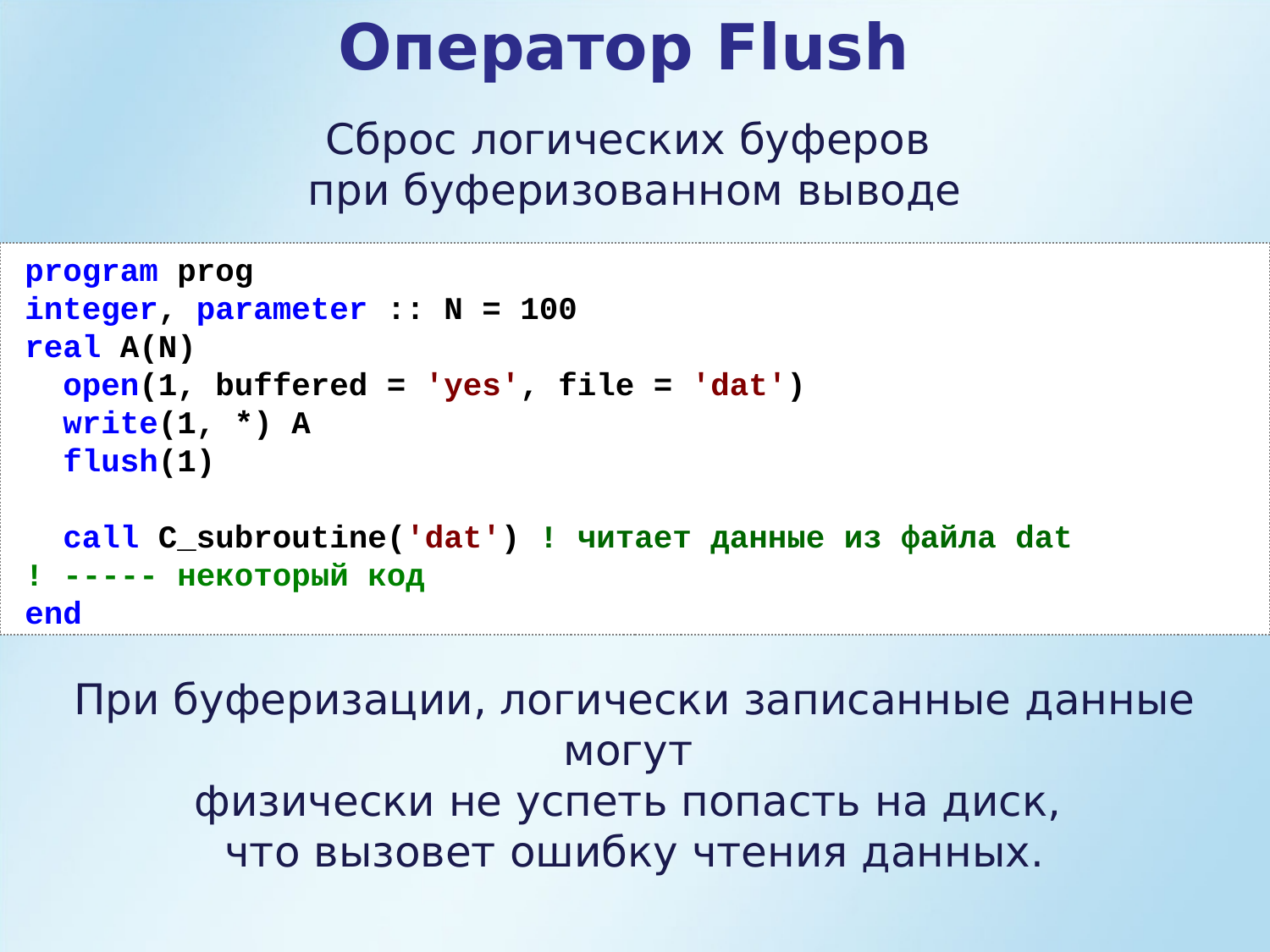

Оператор Flush
Сброс логических буферов
при буферизованном выводе
program prog
integer, parameter :: N = 100
real A(N)
  open(1, buffered = 'yes', file = 'dat')
  write(1, *) A
  flush(1)

  call C_subroutine('dat') ! читает данные из файла dat
! ----- некоторый код
end
При буферизации, логически записанные данные могут
физически не успеть попасть на диск,
что вызовет ошибку чтения данных.